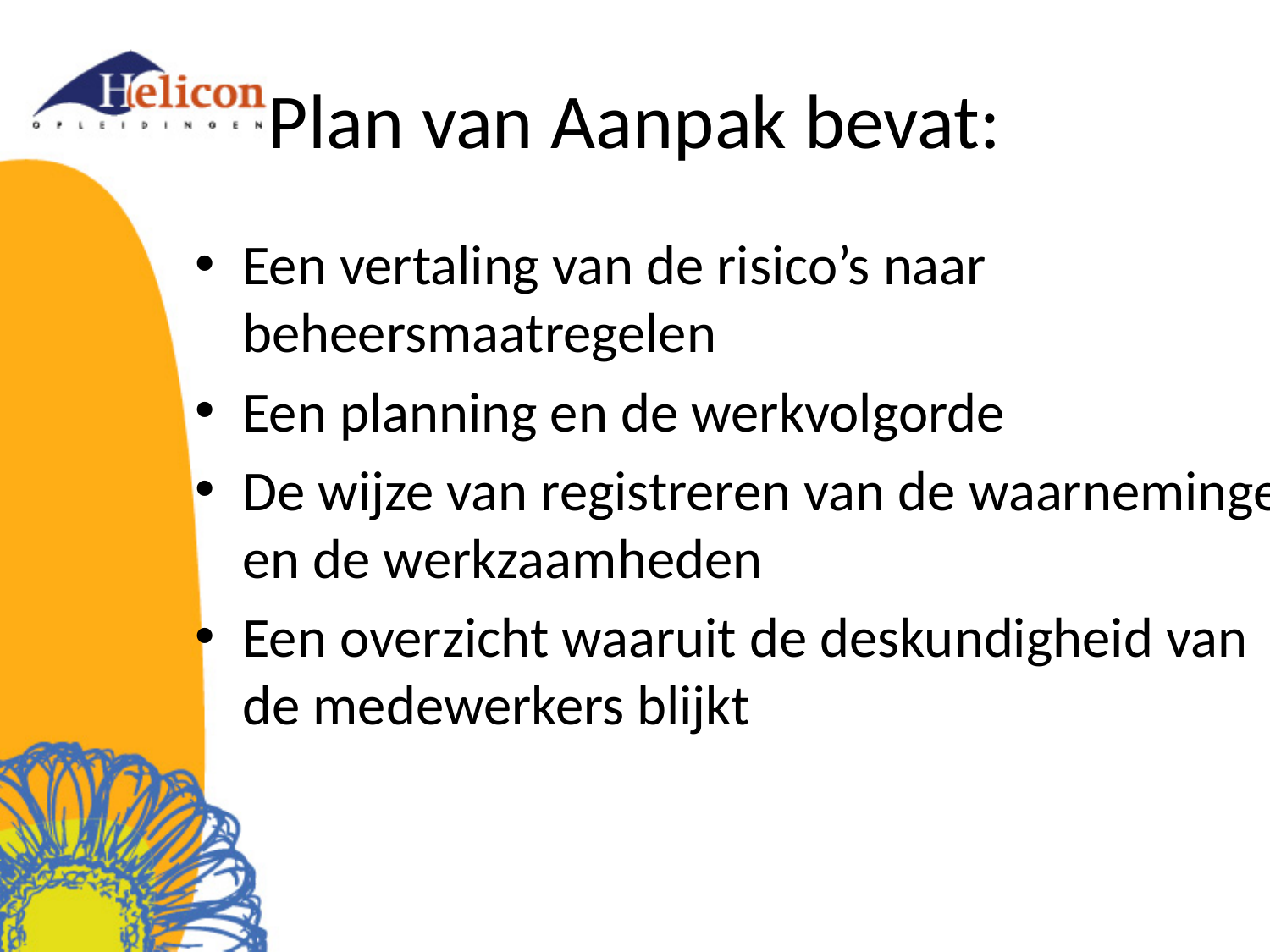

# Plan van Aanpak bevat:
Een vertaling van de risico’s naar beheersmaatregelen
Een planning en de werkvolgorde
De wijze van registreren van de waarnemingen en de werkzaamheden
Een overzicht waaruit de deskundigheid van de medewerkers blijkt